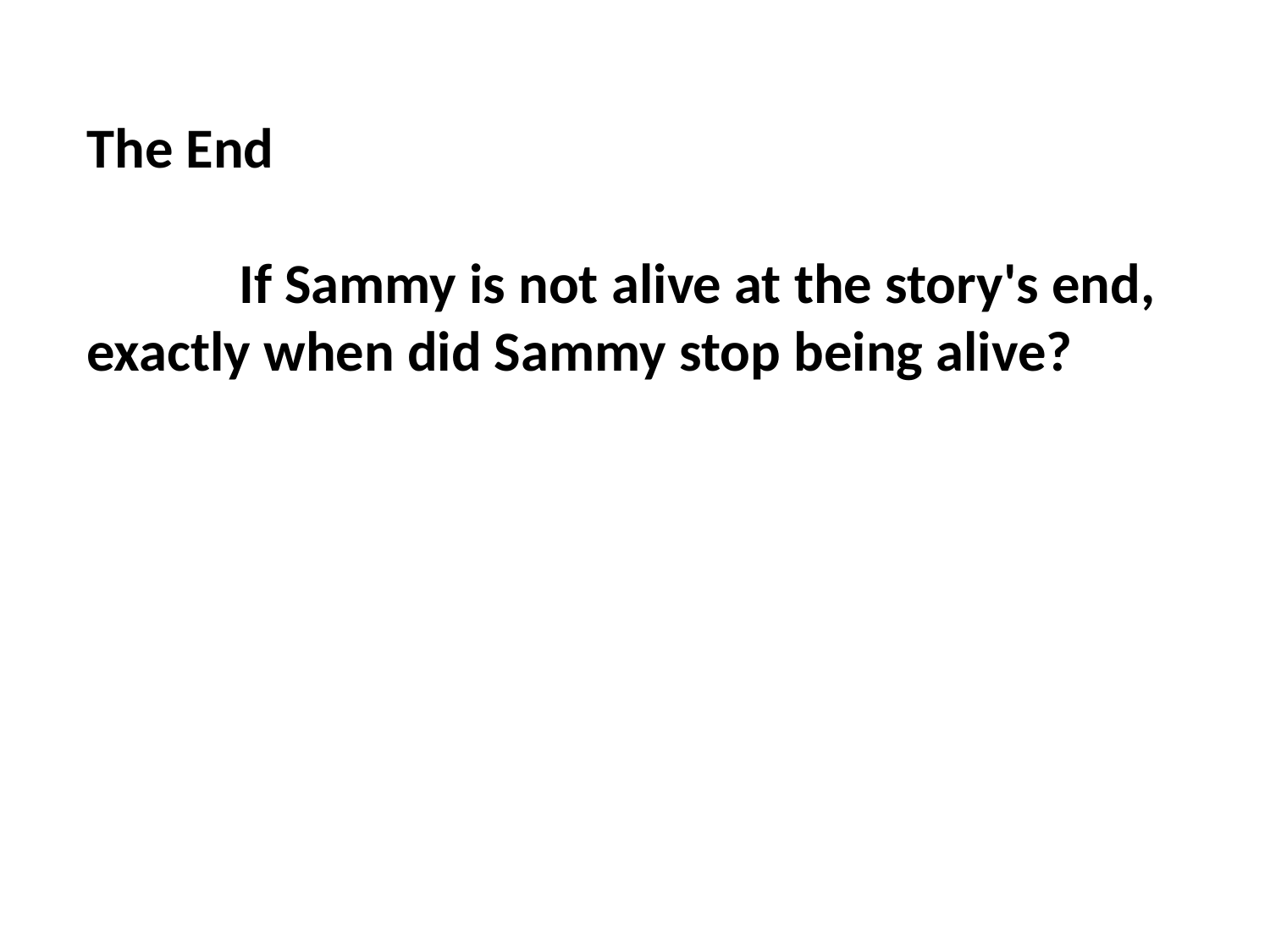

The End

            If Sammy is not alive at the story's end, exactly when did Sammy stop being alive?